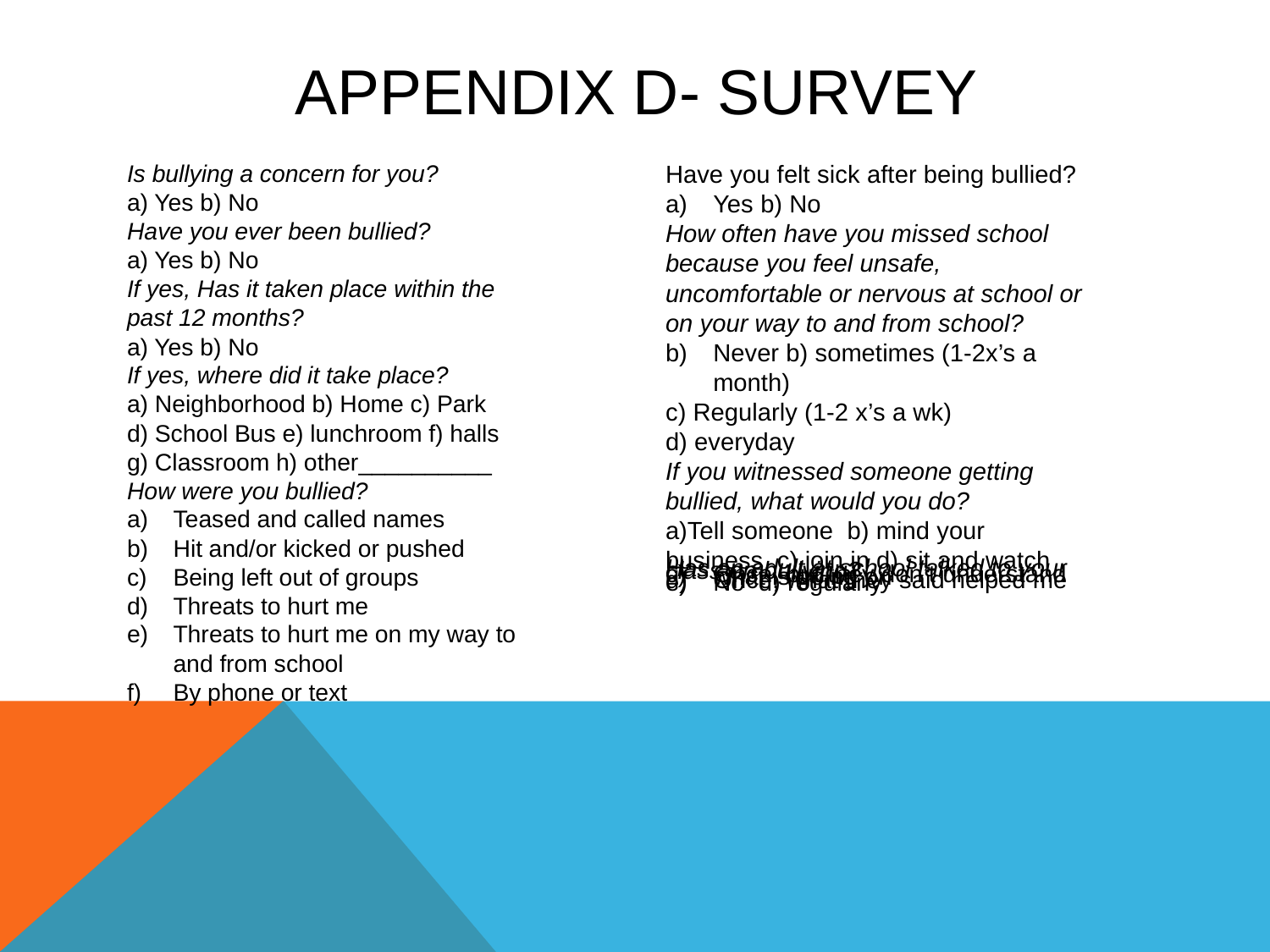

# Appendix D- Survey
Have you felt sick after being bullied?
Yes b) No
How often have you missed school because you feel unsafe, uncomfortable or nervous at school or on your way to and from school?
Never b) sometimes (1-2x’s a month)
c) Regularly (1-2 x’s a wk)
d) everyday
If you witnessed someone getting bullied, what would you do?
a)Tell someone  b) mind your business  c) join in d) sit and watch
Has an adult at school talked to your class on bullying?
Once, but they don’t understand what is going on
Once, what they said helped me
No  d) regularly
Is bullying a concern for you?
a) Yes b) No
Have you ever been bullied?
a) Yes b) No
If yes, Has it taken place within the past 12 months?
a) Yes b) No
If yes, where did it take place?
a) Neighborhood b) Home c) Park
d) School Bus e) lunchroom f) halls
g) Classroom h) other__________
How were you bullied?
Teased and called names
Hit and/or kicked or pushed
Being left out of groups
Threats to hurt me
Threats to hurt me on my way to and from school
By phone or text